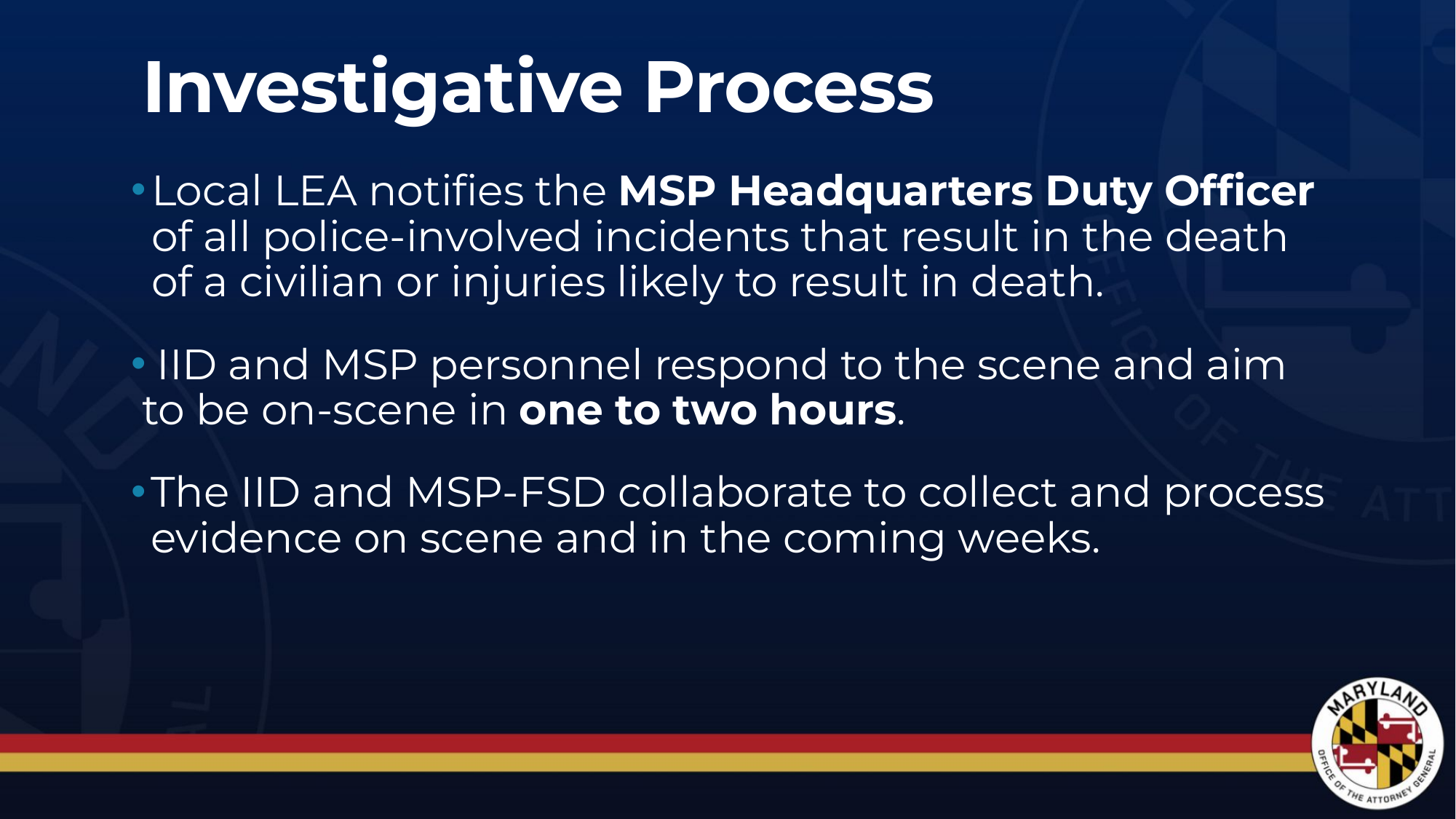

# Investigative Process
Local LEA notifies the MSP Headquarters Duty Officer of all police-involved incidents that result in the death of a civilian or injuries likely to result in death.
 IID and MSP personnel respond to the scene and aim to be on-scene in one to two hours.
The IID and MSP-FSD collaborate to collect and process evidence on scene and in the coming weeks.